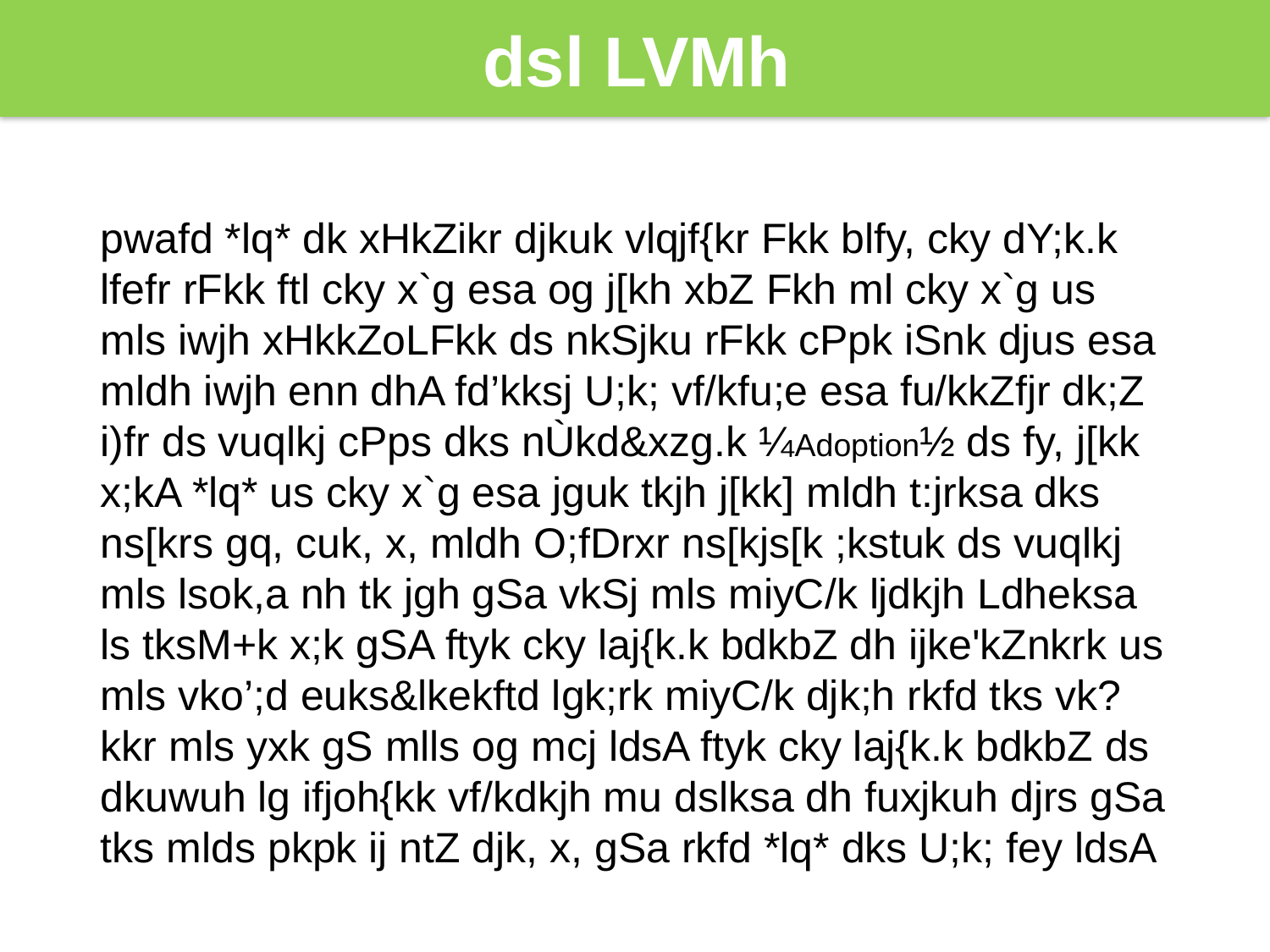

dsl LVMh

pwafd *lq* dk xHkZikr djkuk vlqjf{kr Fkk blfy, cky dY;k.k lfefr rFkk ftl cky x`g esa og j[kh xbZ Fkh ml cky x`g us mls iwjh xHkkZoLFkk ds nkSjku rFkk cPpk iSnk djus esa mldh iwjh enn dhA fd’kksj U;k; vf/kfu;e esa fu/kkZfjr dk;Z i)fr ds vuqlkj cPps dks nÙkd&xzg.k ¼Adoption½ ds fy, j[kk x;kA *lq* us cky x`g esa jguk tkjh j[kk] mldh t:jrksa dks ns[krs gq, cuk, x, mldh O;fDrxr ns[kjs[k ;kstuk ds vuqlkj mls lsok,a nh tk jgh gSa vkSj mls miyC/k ljdkjh Ldheksa ls tksM+k x;k gSA ftyk cky laj{k.k bdkbZ dh ijke'kZnkrk us mls vko’;d euks&lkekftd lgk;rk miyC/k djk;h rkfd tks vk?kkr mls yxk gS mlls og mcj ldsA ftyk cky laj{k.k bdkbZ ds dkuwuh lg ifjoh{kk vf/kdkjh mu dslksa dh fuxjkuh djrs gSa tks mlds pkpk ij ntZ djk, x, gSa rkfd *lq* dks U;k; fey ldsA